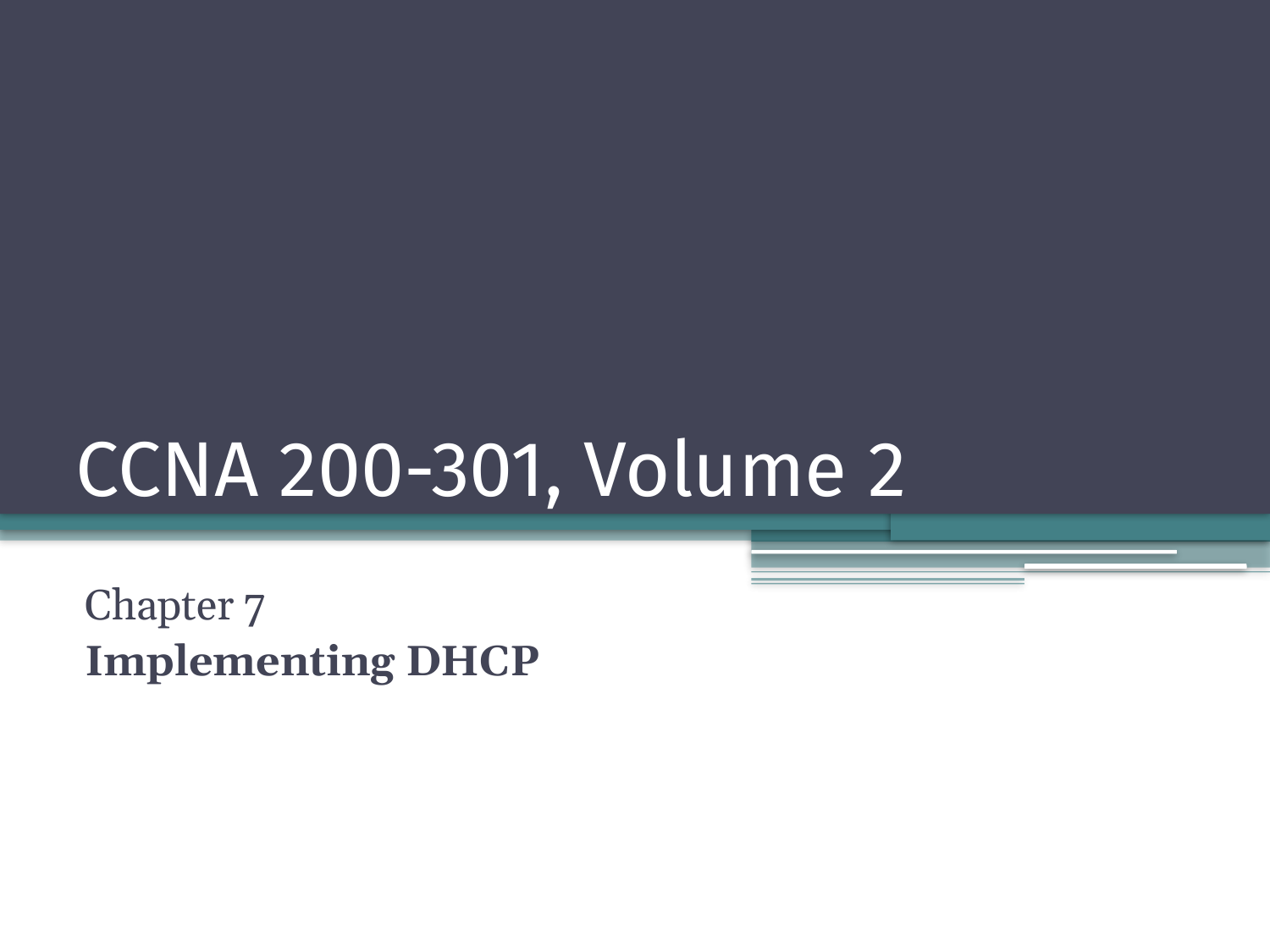

# CCNA 200-301, Volume 2
Chapter 7
Implementing DHCP